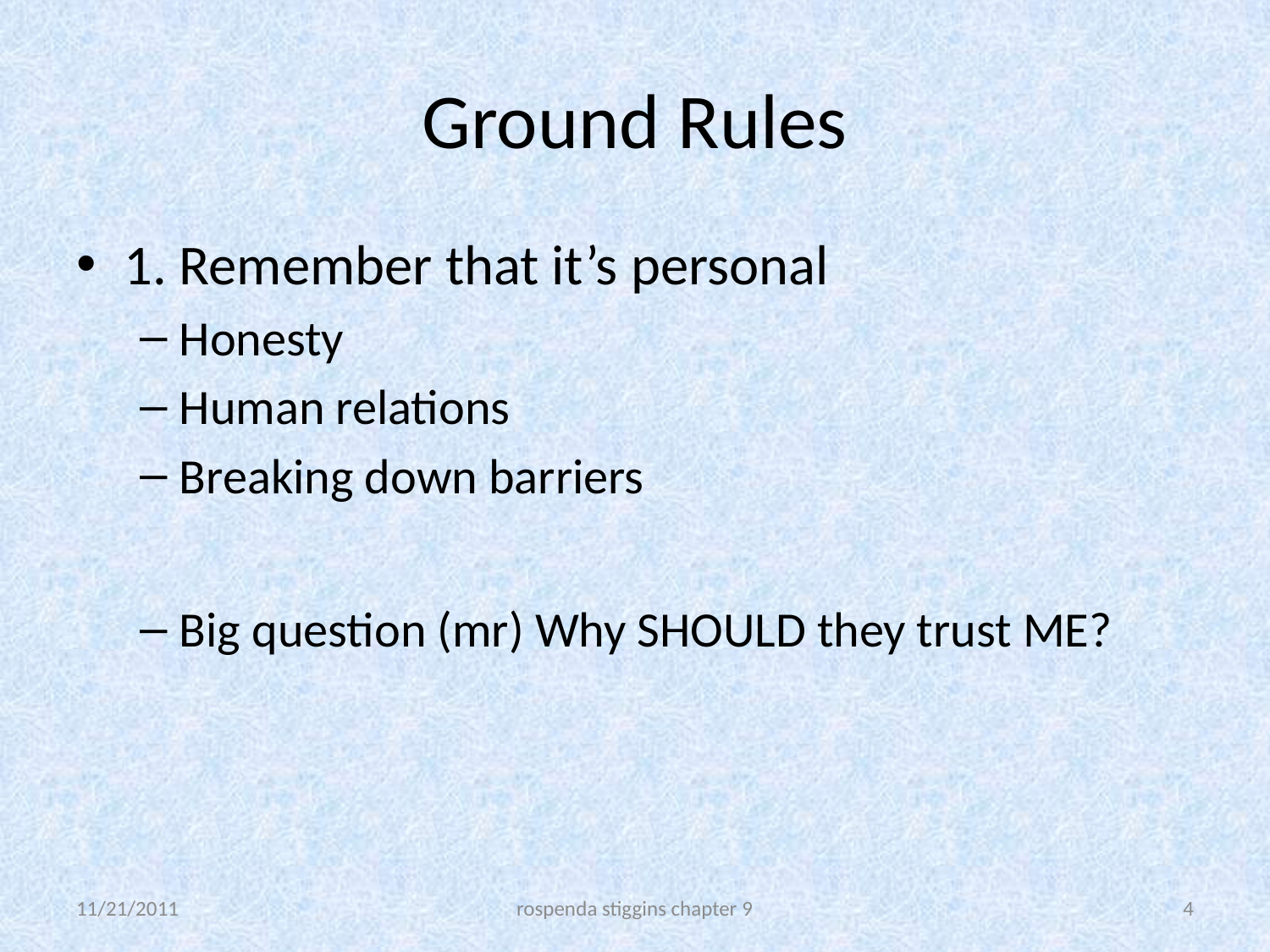

# Ground Rules
1. Remember that it’s personal
Honesty
Human relations
Breaking down barriers

Big question (mr) Why SHOULD they trust ME?
11/21/2011
rospenda stiggins chapter 9
4